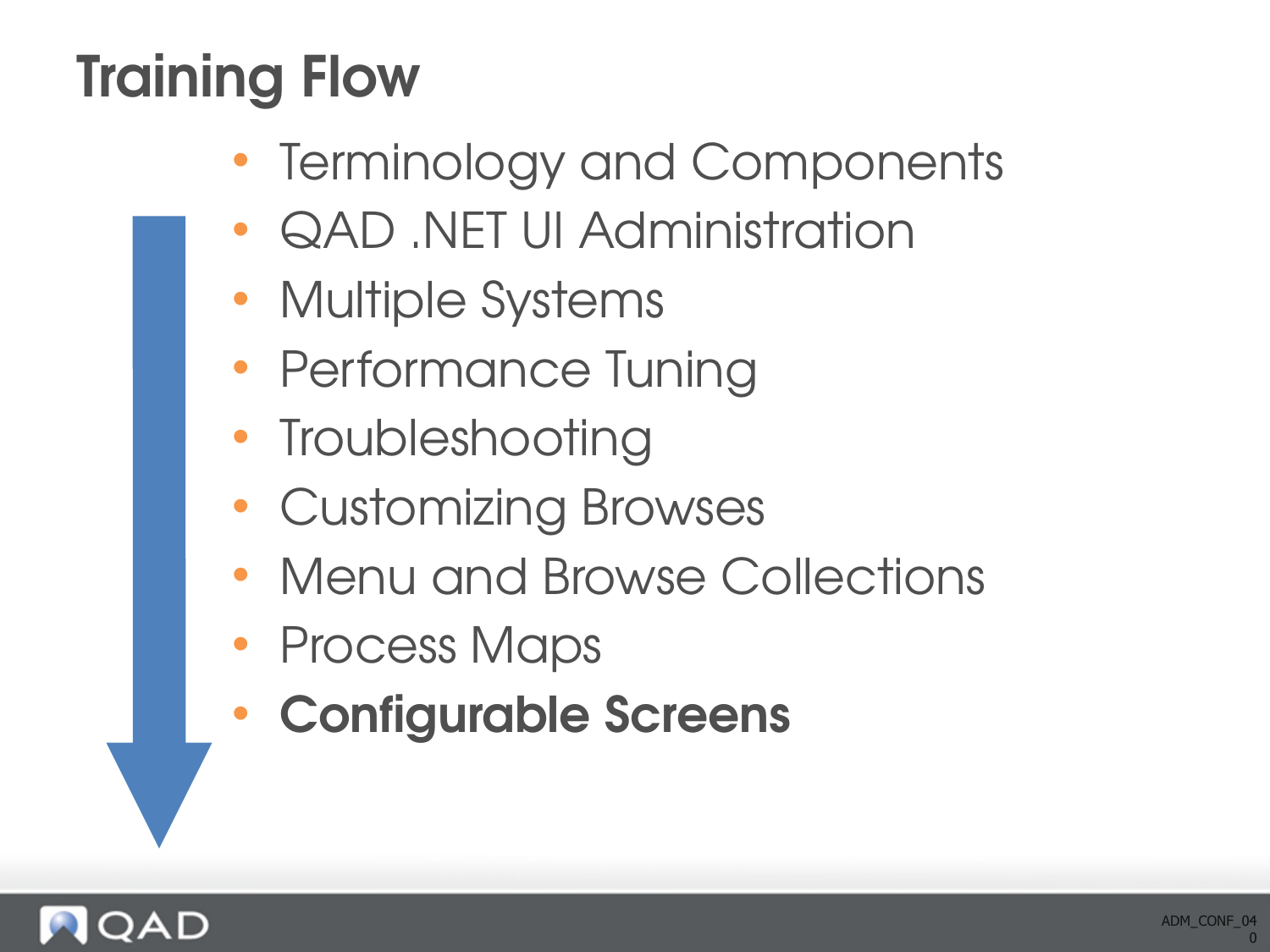

# Training Flow
Terminology and Components
QAD .NET UI Administration
Multiple Systems
Performance Tuning
Troubleshooting
Customizing Browses
Menu and Browse Collections
Process Maps
Configurable Screens

ADM_CONF_040